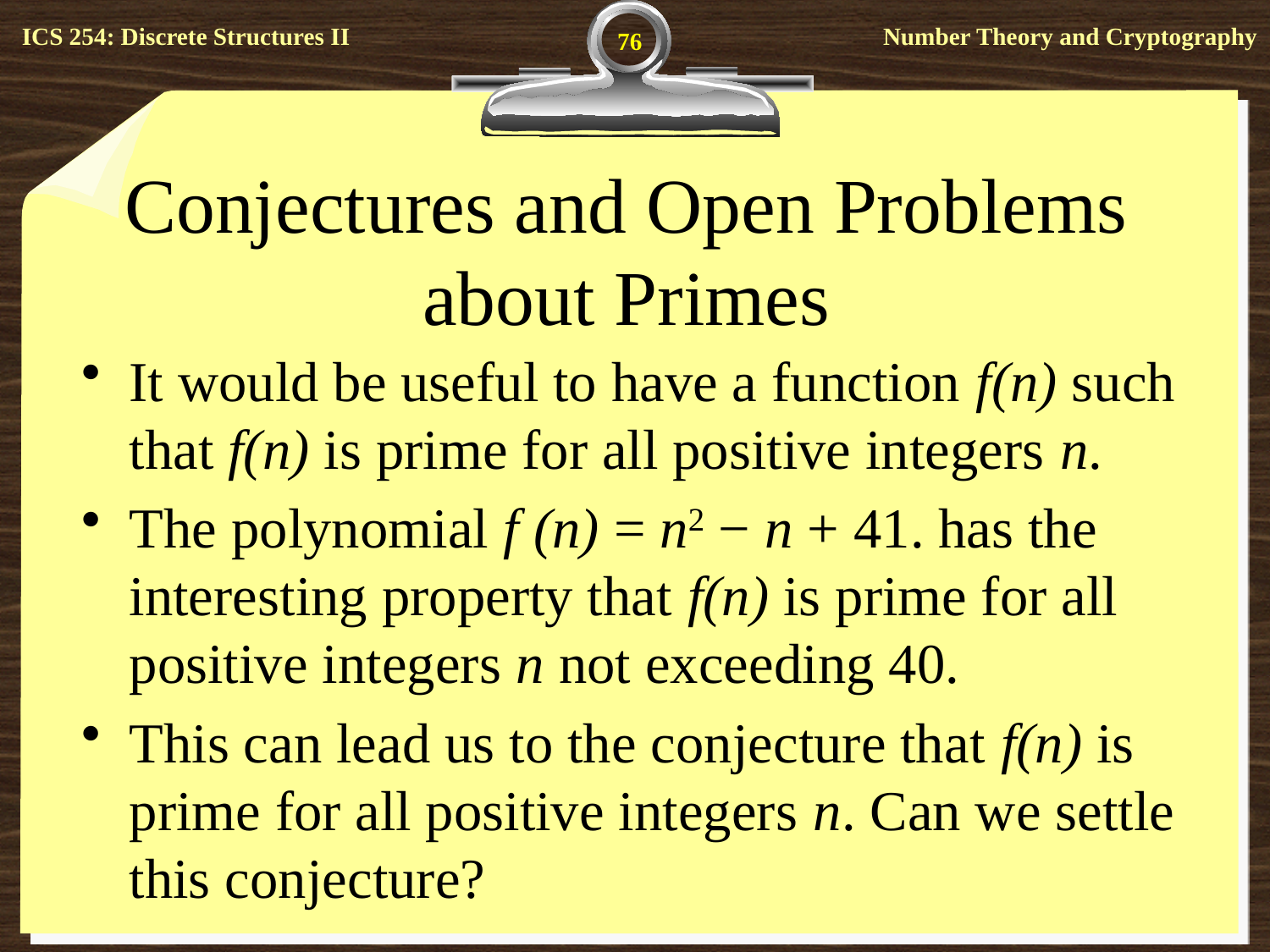

76
# Conjectures and Open Problems about Primes
It would be useful to have a function f(n) such that f(n) is prime for all positive integers n.
The polynomial f (n) = n2 − n + 41. has the interesting property that f(n) is prime for all positive integers n not exceeding 40.
This can lead us to the conjecture that f(n) is prime for all positive integers n. Can we settle this conjecture?